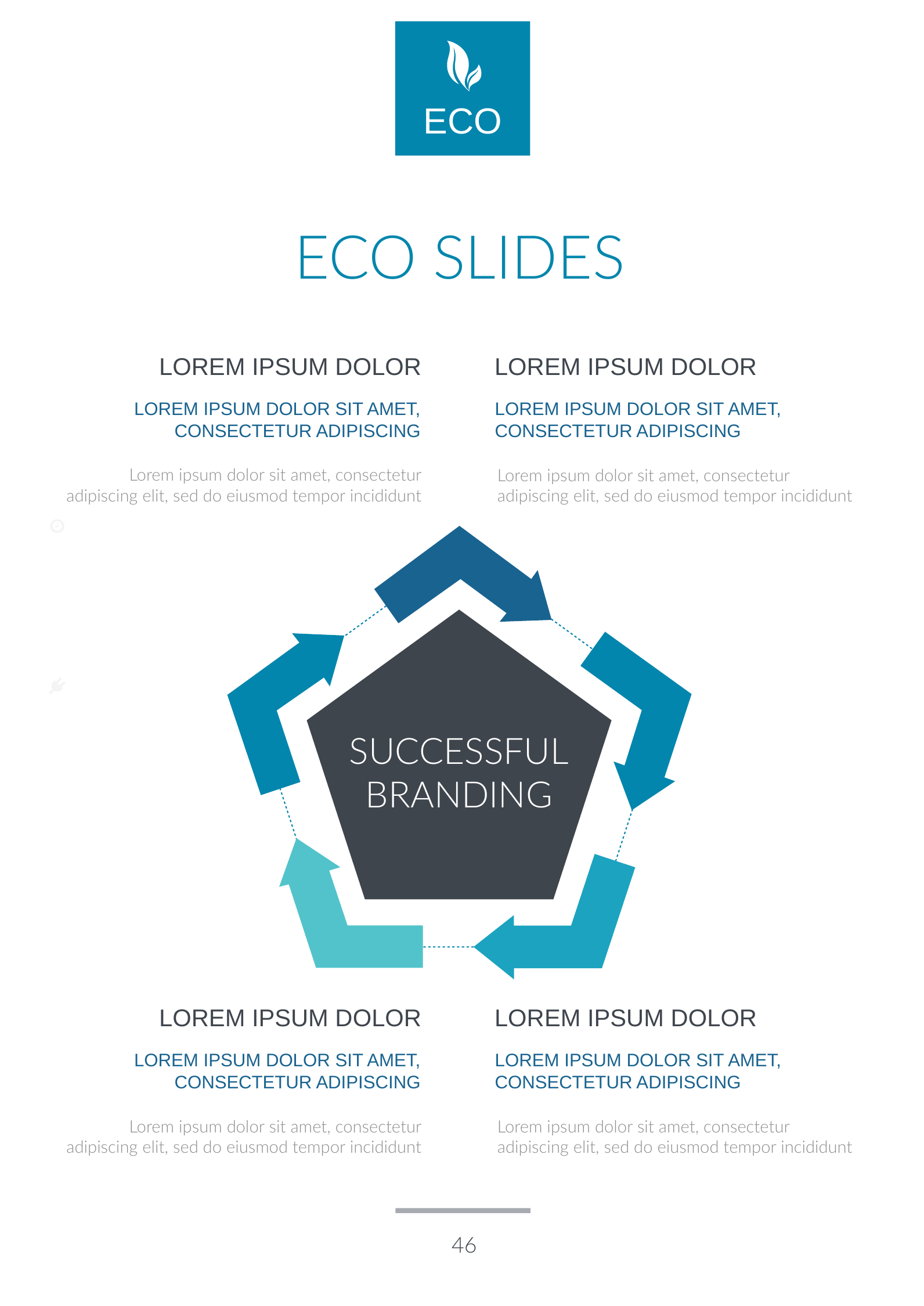

# ECO SLIDES
Lorem ipsum dolor
Lorem ipsum dolor
Lorem ipsum dolor sit amet, consectetur adipiscing
Lorem ipsum dolor sit amet, consectetur adipiscing
Lorem ipsum dolor sit amet, consectetur adipiscing elit, sed do eiusmod tempor incididunt
Lorem ipsum dolor sit amet, consectetur adipiscing elit, sed do eiusmod tempor incididunt

Successful
Branding

Lorem ipsum dolor
Lorem ipsum dolor
Lorem ipsum dolor sit amet, consectetur adipiscing
Lorem ipsum dolor sit amet, consectetur adipiscing
Lorem ipsum dolor sit amet, consectetur adipiscing elit, sed do eiusmod tempor incididunt
Lorem ipsum dolor sit amet, consectetur adipiscing elit, sed do eiusmod tempor incididunt
46